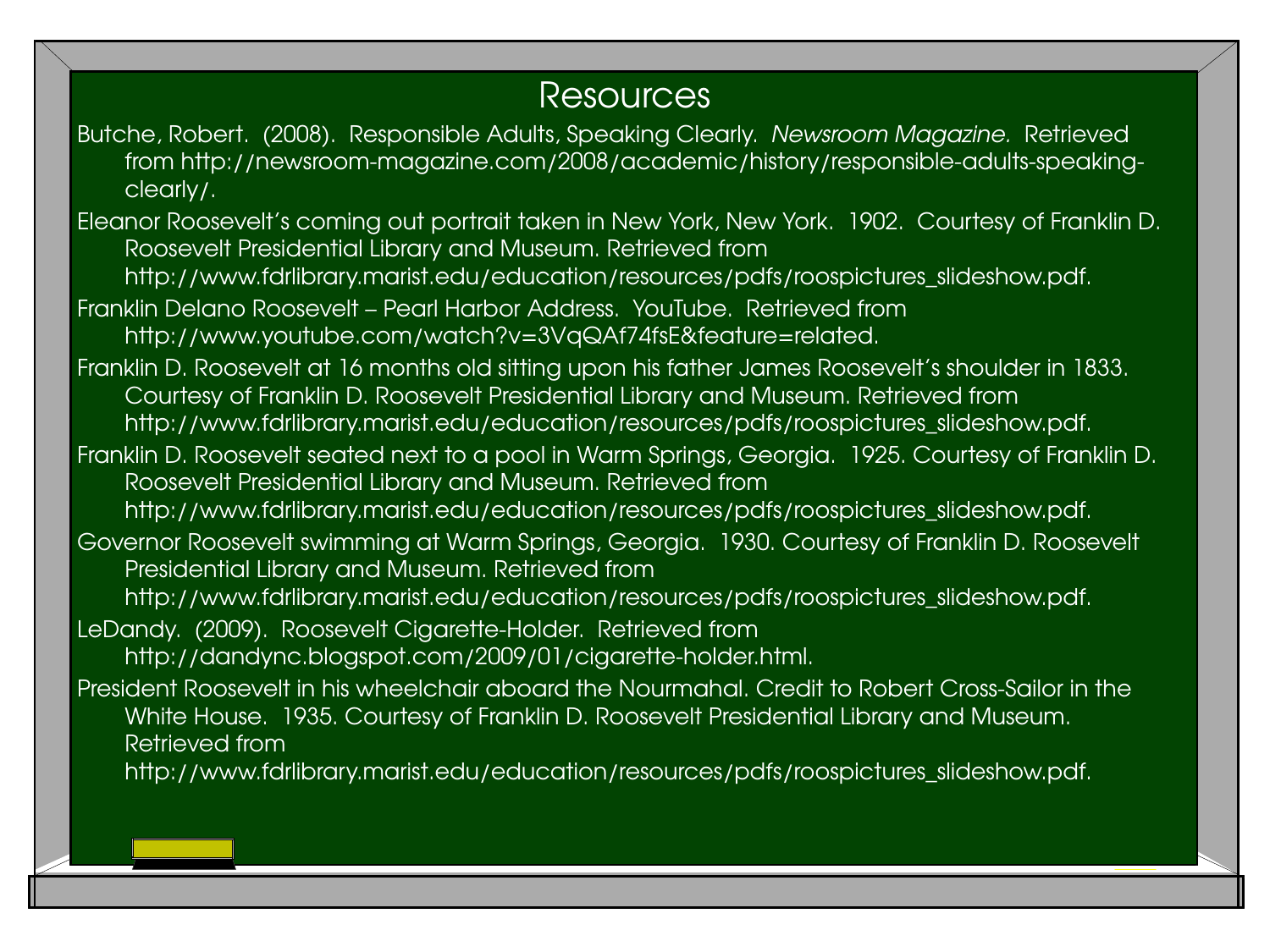

Resources
Butche, Robert.  (2008).  Responsible Adults, Speaking Clearly.  Newsroom Magazine.  Retrieved from http://newsroom-magazine.com/2008/academic/history/responsible-adults-speaking-clearly/.
Eleanor Roosevelt’s coming out portrait taken in New York, New York.  1902.  Courtesy of Franklin D. Roosevelt Presidential Library and Museum. Retrieved from http://www.fdrlibrary.marist.edu/education/resources/pdfs/roospictures_slideshow.pdf.
Franklin Delano Roosevelt – Pearl Harbor Address.  YouTube.  Retrieved from http://www.youtube.com/watch?v=3VqQAf74fsE&feature=related.
Franklin D. Roosevelt at 16 months old sitting upon his father James Roosevelt’s shoulder in 1833.  Courtesy of Franklin D. Roosevelt Presidential Library and Museum. Retrieved from http://www.fdrlibrary.marist.edu/education/resources/pdfs/roospictures_slideshow.pdf.
Franklin D. Roosevelt seated next to a pool in Warm Springs, Georgia.  1925. Courtesy of Franklin D. Roosevelt Presidential Library and Museum. Retrieved from http://www.fdrlibrary.marist.edu/education/resources/pdfs/roospictures_slideshow.pdf.
Governor Roosevelt swimming at Warm Springs, Georgia.  1930. Courtesy of Franklin D. Roosevelt Presidential Library and Museum. Retrieved from http://www.fdrlibrary.marist.edu/education/resources/pdfs/roospictures_slideshow.pdf.
LeDandy.  (2009).  Roosevelt Cigarette-Holder.  Retrieved from http://dandync.blogspot.com/2009/01/cigarette-holder.html.
President Roosevelt in his wheelchair aboard the Nourmahal. Credit to Robert Cross-Sailor in the White House.  1935. Courtesy of Franklin D. Roosevelt Presidential Library and Museum. Retrieved from http://www.fdrlibrary.marist.edu/education/resources/pdfs/roospictures_slideshow.pdf.